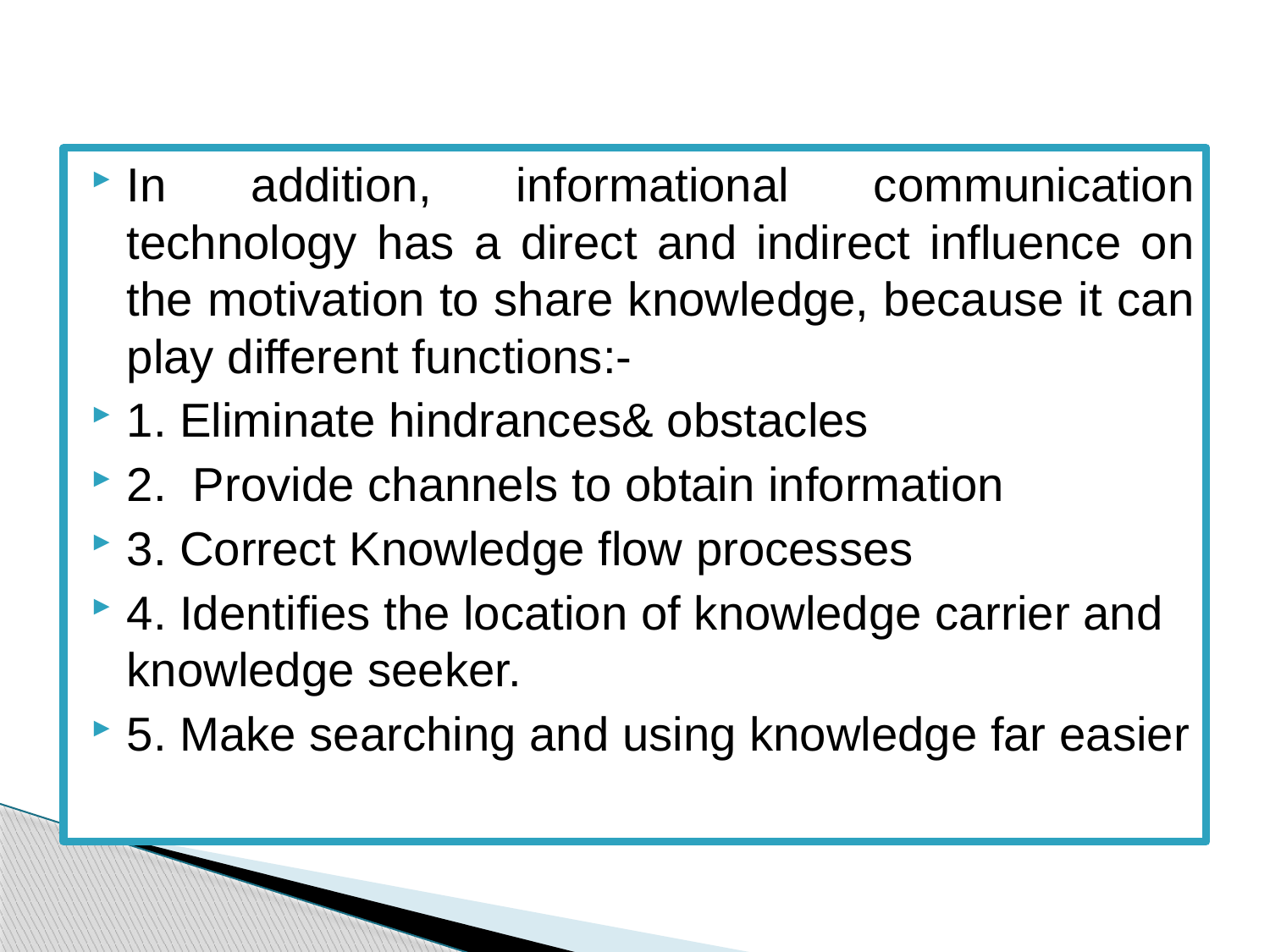

In addition, informational communication technology has a direct and indirect influence on the motivation to share knowledge, because it can play different functions:-
1. Eliminate hindrances& obstacles
2.  Provide channels to obtain information
3. Correct Knowledge flow processes
4. Identifies the location of knowledge carrier and knowledge seeker.
5. Make searching and using knowledge far easier